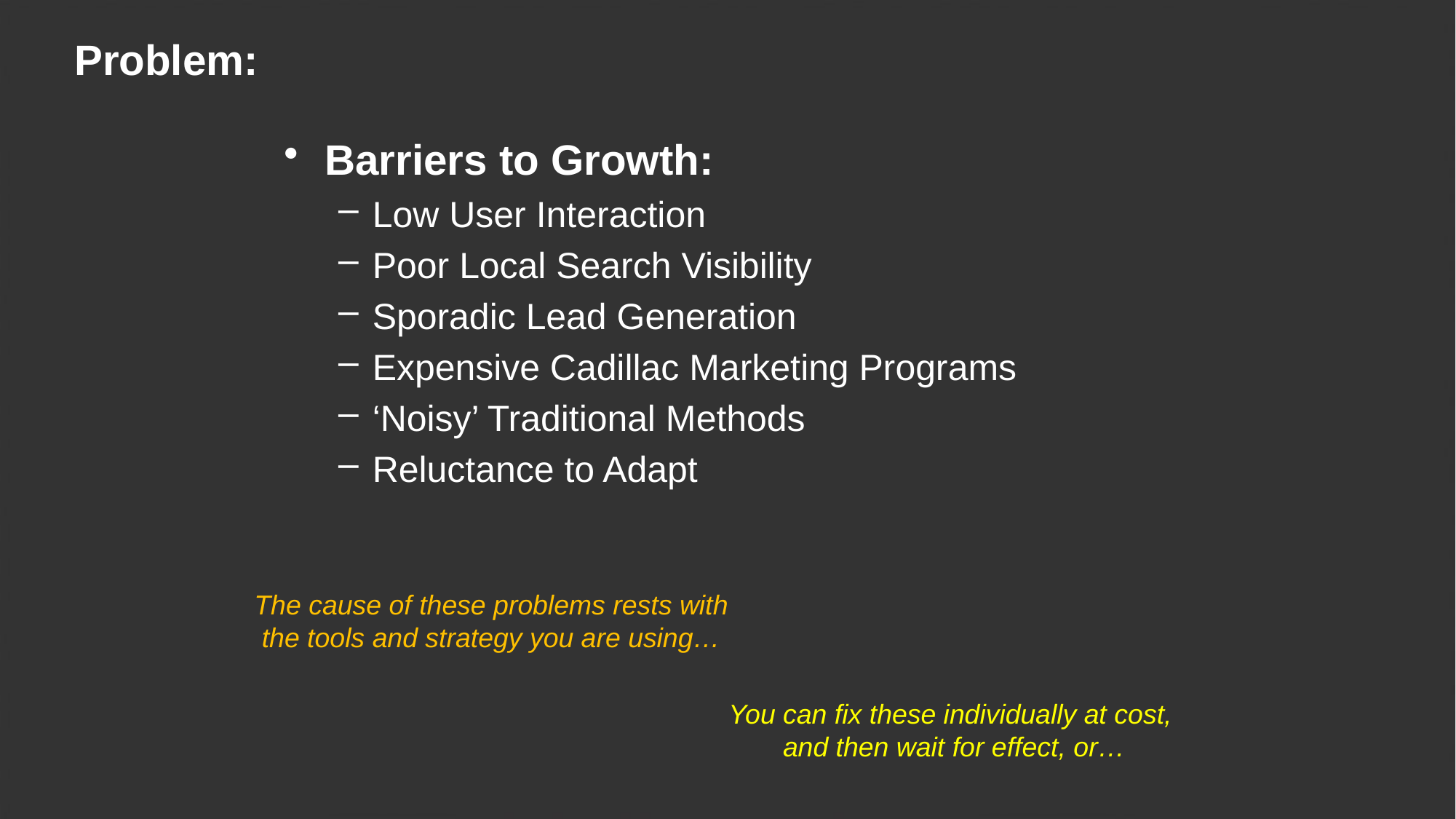

# Problem:
Barriers to Growth:
Low User Interaction
Poor Local Search Visibility
Sporadic Lead Generation
Expensive Cadillac Marketing Programs
‘Noisy’ Traditional Methods
Reluctance to Adapt

The cause of these problems rests with the tools and strategy you are using…

You can fix these individually at cost,
and then wait for effect, or…